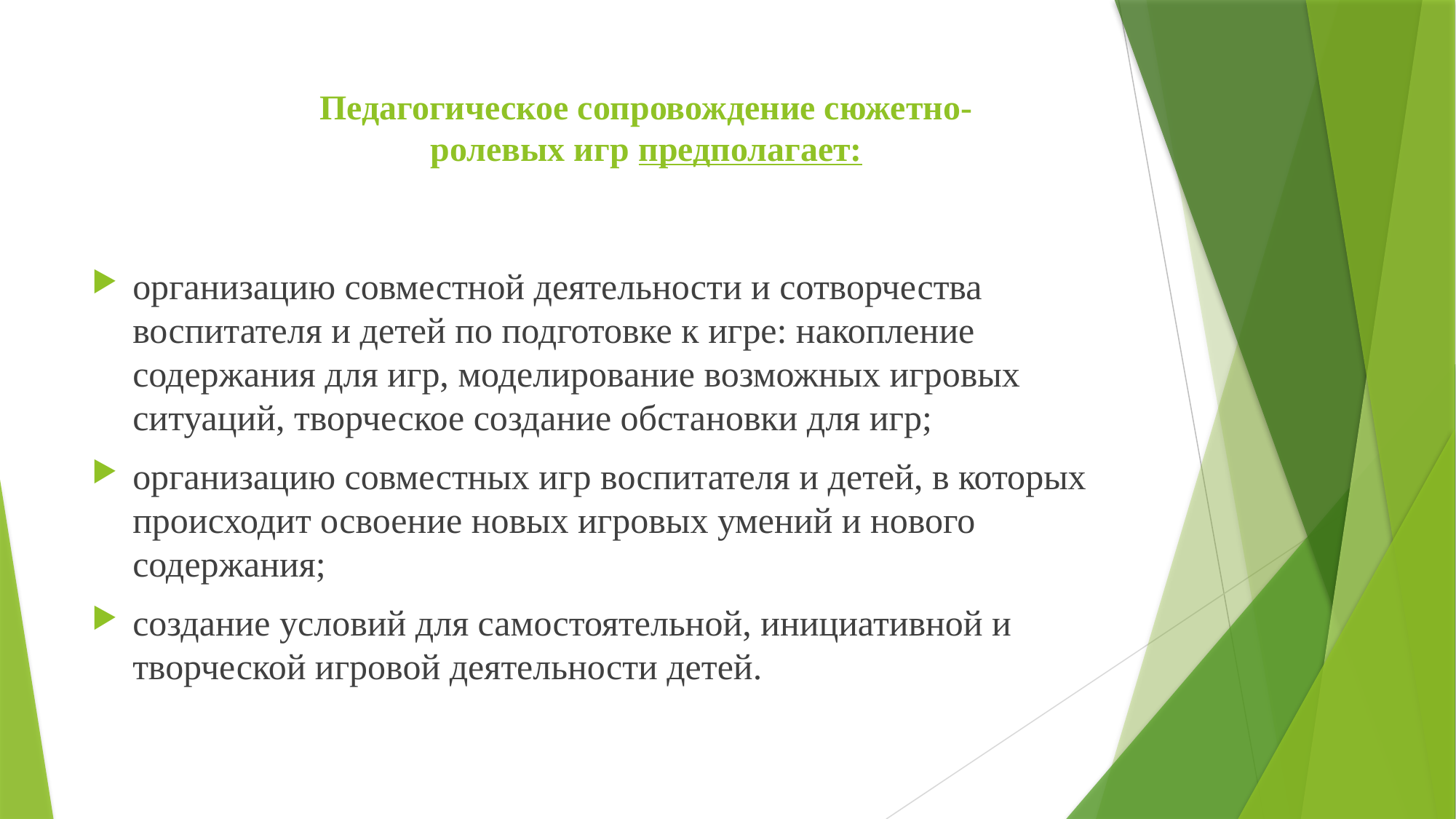

# Педагогическое сопровождение сюжетно- ролевых игр предполагает:
организацию совместной деятельности и сотворчества воспитателя и детей по подготовке к игре: накопление содержания для игр, моделирование возможных игровых ситуаций, творческое создание обстановки для игр;
организацию совместных игр воспитателя и детей, в которых происходит освоение новых игровых умений и нового содержания;
создание условий для самостоятельной, инициативной и творческой игровой деятельности детей.